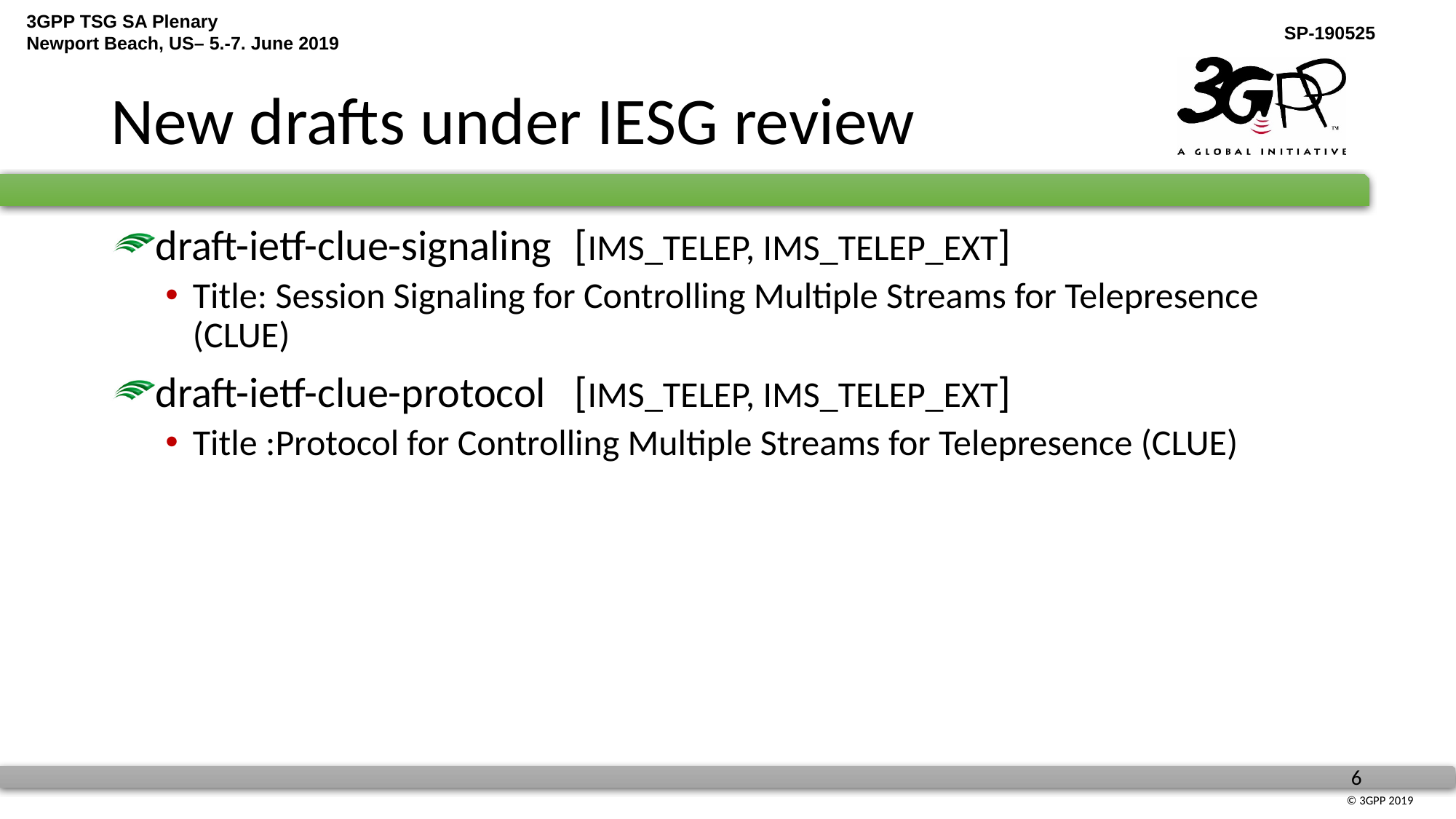

# New drafts under IESG review
draft-ietf-clue-signaling 	[IMS_TELEP, IMS_TELEP_EXT]
Title: Session Signaling for Controlling Multiple Streams for Telepresence (CLUE)
draft-ietf-clue-protocol 	[IMS_TELEP, IMS_TELEP_EXT]
Title :Protocol for Controlling Multiple Streams for Telepresence (CLUE)